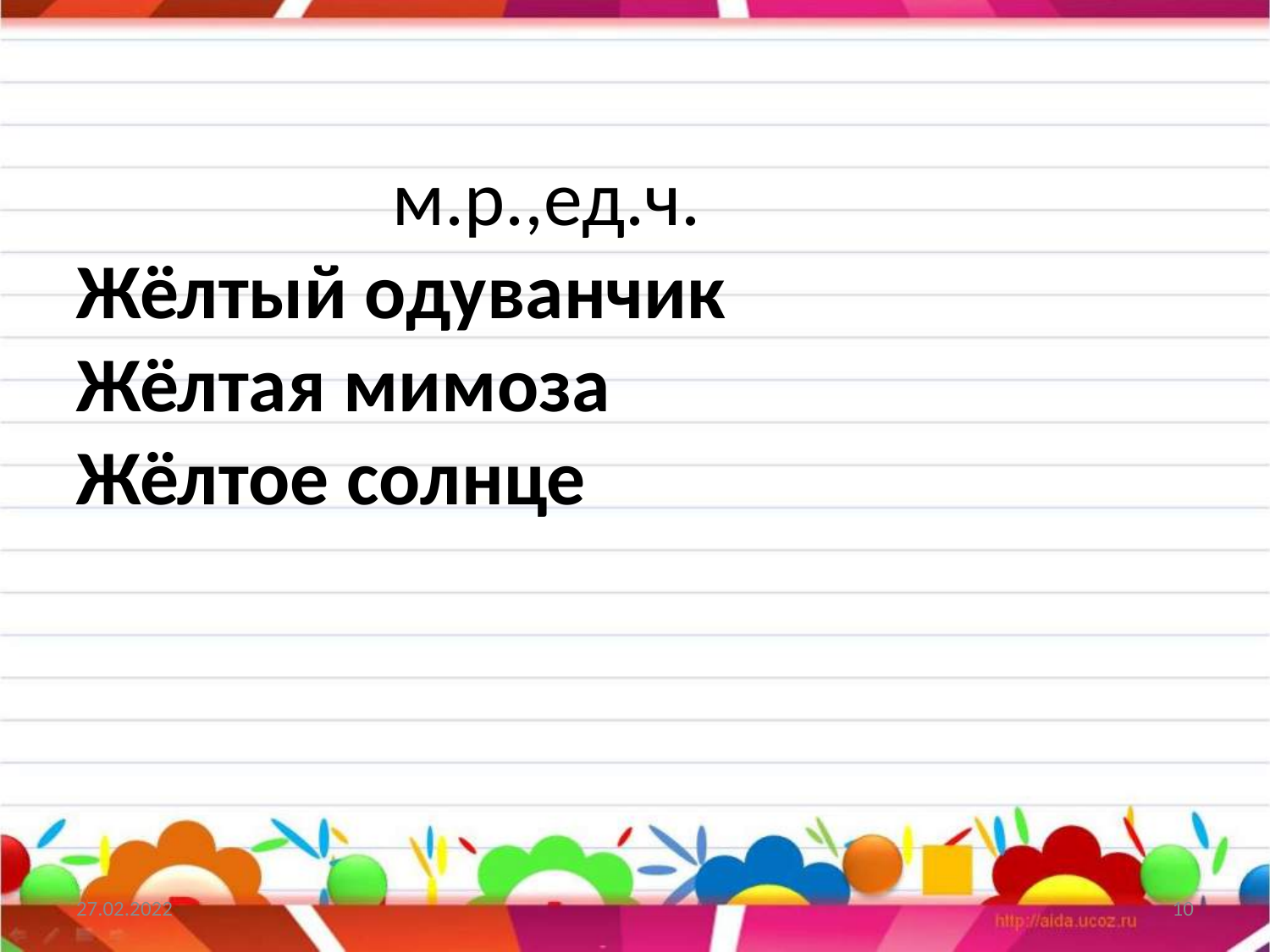

# м.р.,ед.ч. Жёлтый одуванчик Жёлтая мимоза Жёлтое солнце
27.02.2022
10